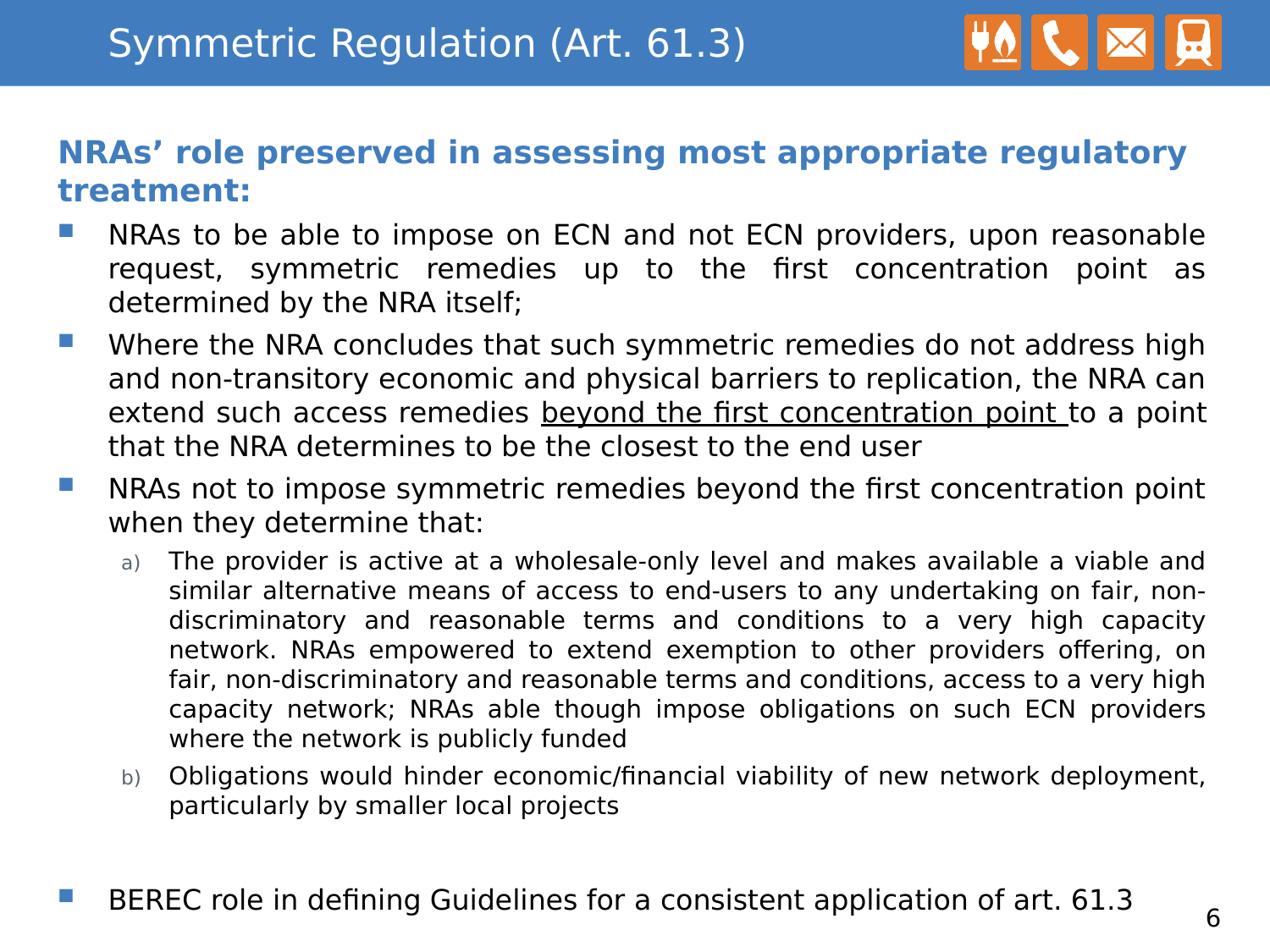

# Symmetric Regulation (Art. 61.3)
NRAs’ role preserved in assessing most appropriate regulatory treatment:
NRAs to be able to impose on ECN and not ECN providers, upon reasonable request, symmetric remedies up to the first concentration point as determined by the NRA itself;
Where the NRA concludes that such symmetric remedies do not address high and non-transitory economic and physical barriers to replication, the NRA can extend such access remedies beyond the first concentration point to a point that the NRA determines to be the closest to the end user
NRAs not to impose symmetric remedies beyond the first concentration point when they determine that:
The provider is active at a wholesale-only level and makes available a viable and similar alternative means of access to end-users to any undertaking on fair, non-discriminatory and reasonable terms and conditions to a very high capacity network. NRAs empowered to extend exemption to other providers offering, on fair, non-discriminatory and reasonable terms and conditions, access to a very high capacity network; NRAs able though impose obligations on such ECN providers where the network is publicly funded
Obligations would hinder economic/financial viability of new network deployment, particularly by smaller local projects

BEREC role in defining Guidelines for a consistent application of art. 61.3

6